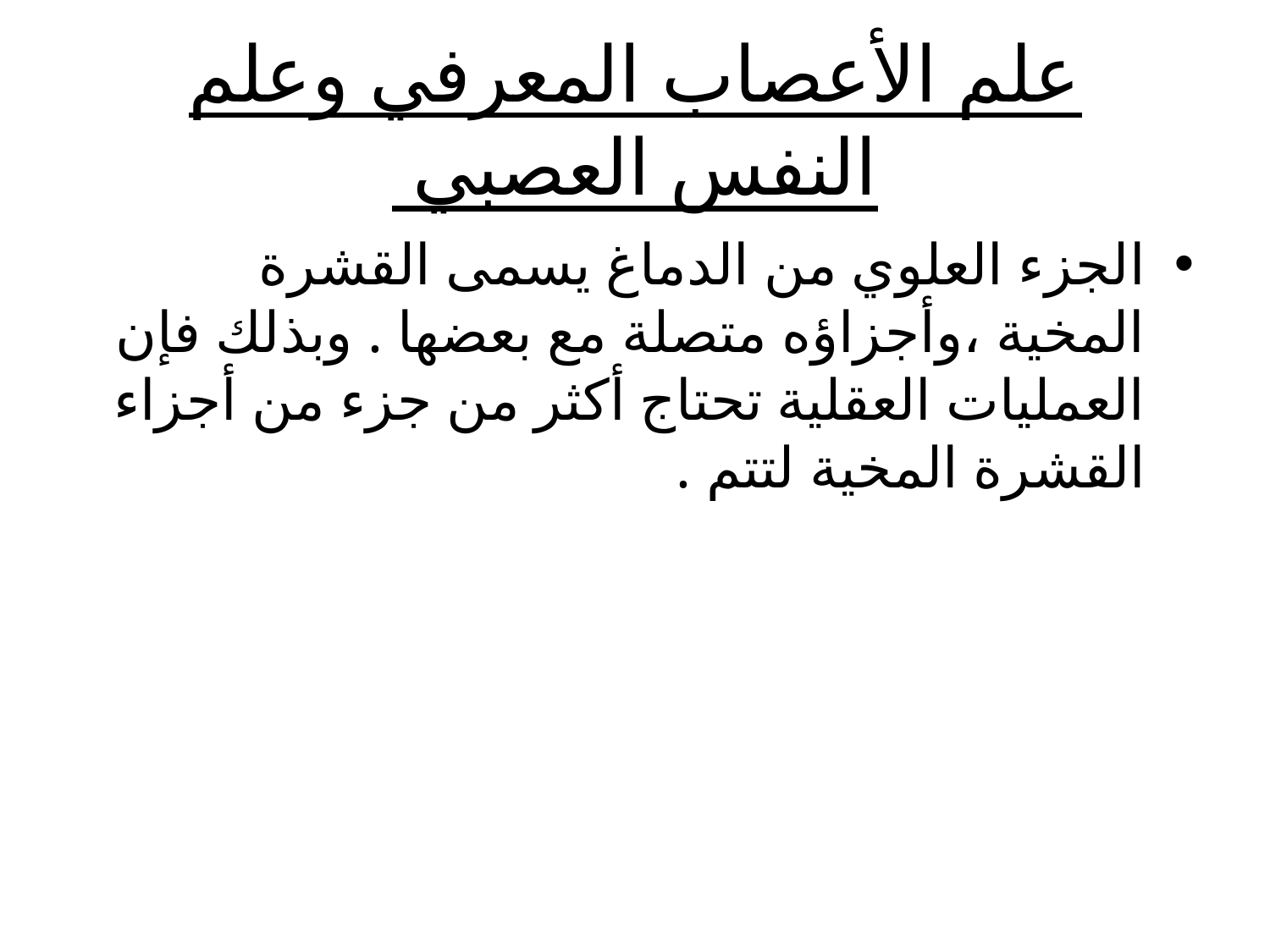

# علم الأعصاب المعرفي وعلم النفس العصبي
الجزء العلوي من الدماغ يسمى القشرة المخية ،وأجزاؤه متصلة مع بعضها . وبذلك فإن العمليات العقلية تحتاج أكثر من جزء من أجزاء القشرة المخية لتتم .